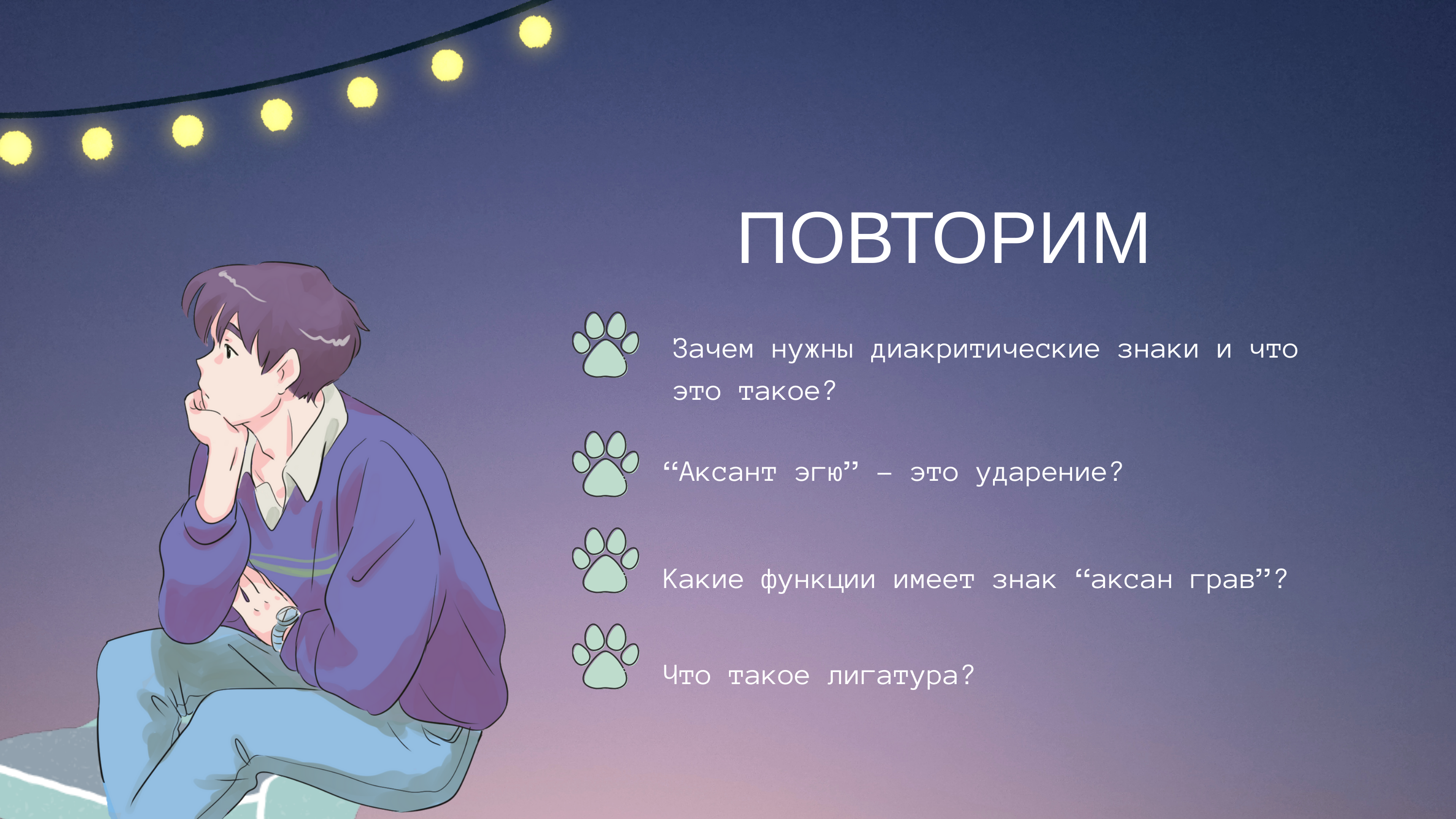

ПОВТОРИМ

Зачем нужны диакритические знаки и что это такое?

“Аксант эгю” - это ударение?

Какие функции имеет знак “аксан грав”?

Что такое лигатура?